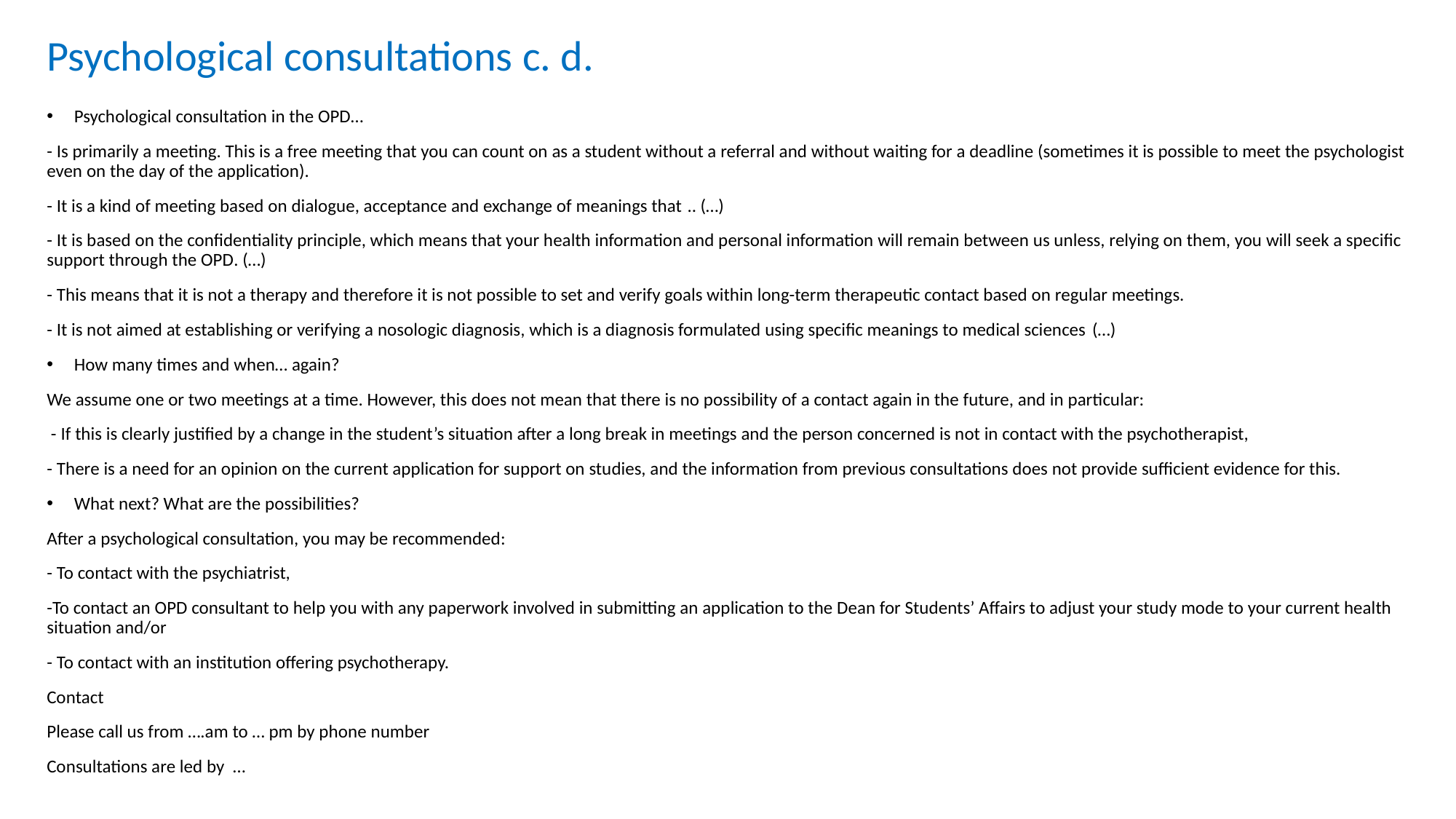

# Psychological consultations c. d.
Psychological consultation in the OPD…
- Is primarily a meeting. This is a free meeting that you can count on as a student without a referral and without waiting for a deadline (sometimes it is possible to meet the psychologist even on the day of the application).
- It is a kind of meeting based on dialogue, acceptance and exchange of meanings that .. (…)
- It is based on the confidentiality principle, which means that your health information and personal information will remain between us unless, relying on them, you will seek a specific support through the OPD. (…)
- This means that it is not a therapy and therefore it is not possible to set and verify goals within long-term therapeutic contact based on regular meetings.
- It is not aimed at establishing or verifying a nosologic diagnosis, which is a diagnosis formulated using specific meanings to medical sciences (…)
How many times and when… again?
We assume one or two meetings at a time. However, this does not mean that there is no possibility of a contact again in the future, and in particular:
 - If this is clearly justified by a change in the student’s situation after a long break in meetings and the person concerned is not in contact with the psychotherapist,
- There is a need for an opinion on the current application for support on studies, and the information from previous consultations does not provide sufficient evidence for this.
What next? What are the possibilities?
After a psychological consultation, you may be recommended:
- To contact with the psychiatrist,
-To contact an OPD consultant to help you with any paperwork involved in submitting an application to the Dean for Students’ Affairs to adjust your study mode to your current health situation and/or
- To contact with an institution offering psychotherapy.
Contact
Please call us from ….am to … pm by phone number
Consultations are led by  …